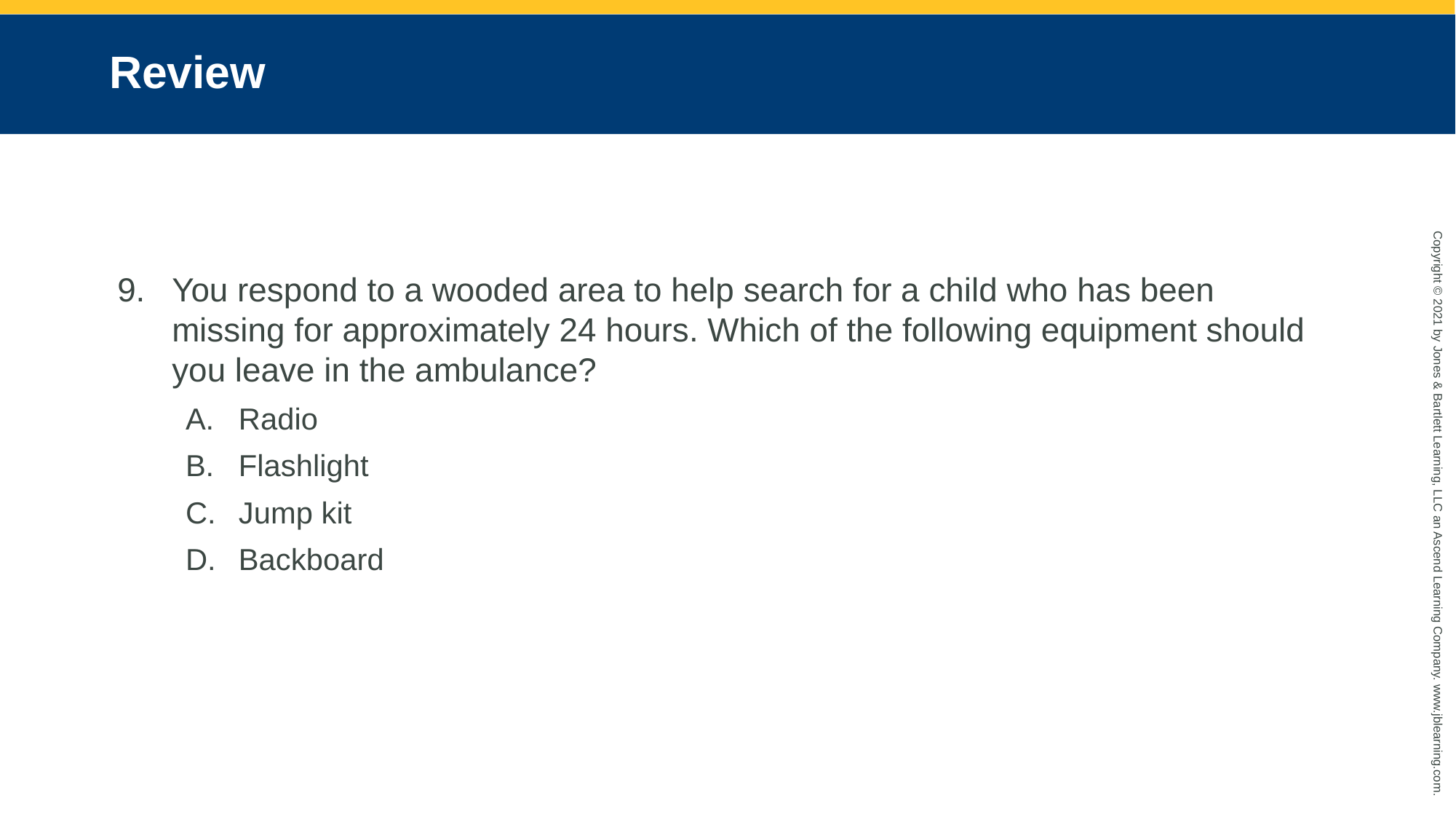

# Review
You respond to a wooded area to help search for a child who has been missing for approximately 24 hours. Which of the following equipment should you leave in the ambulance?
Radio
Flashlight
Jump kit
Backboard